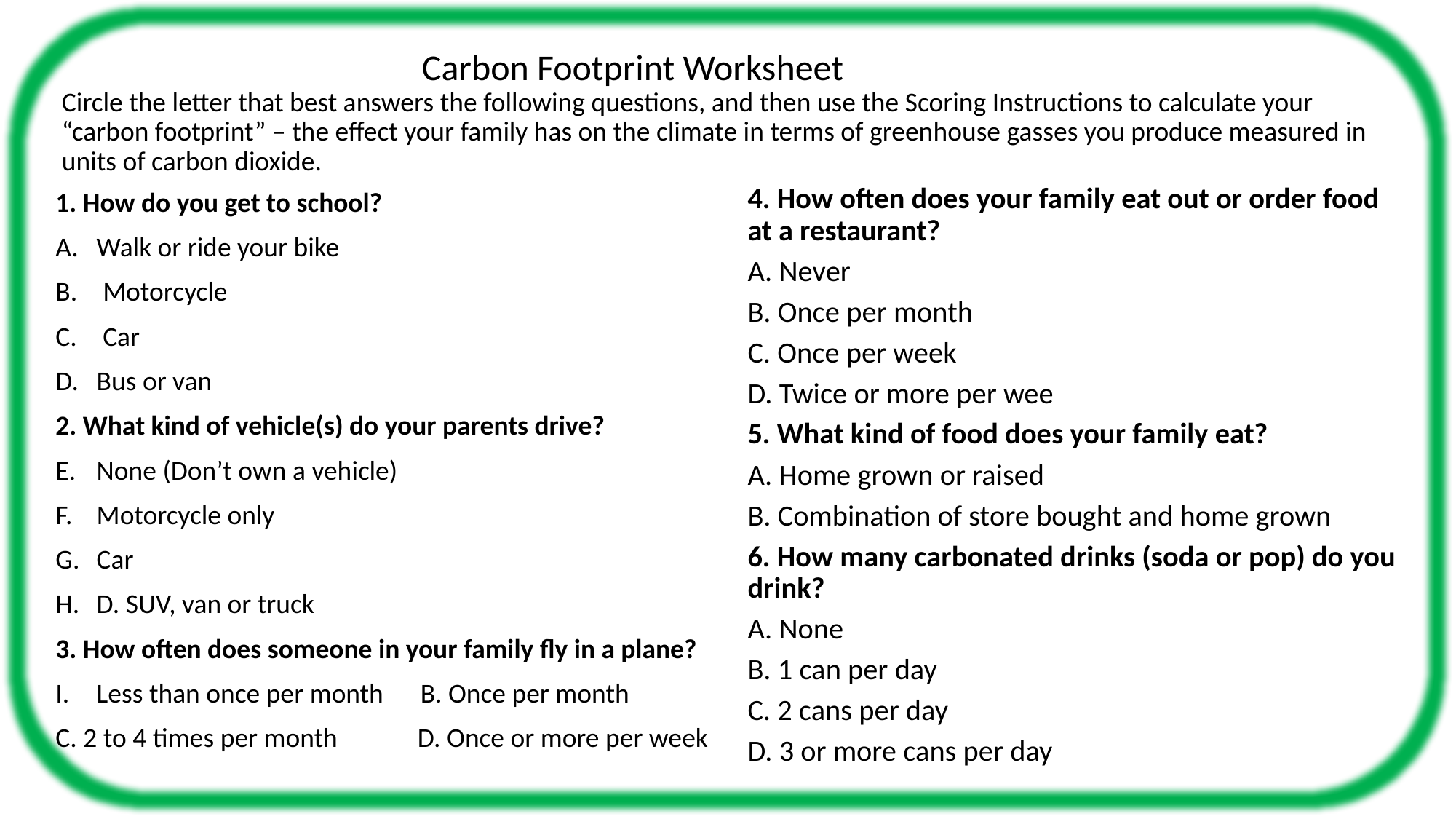

# Carbon Footprint Worksheet Circle the letter that best answers the following questions, and then use the Scoring Instructions to calculate your “carbon footprint” – the effect your family has on the climate in terms of greenhouse gasses you produce measured in units of carbon dioxide.
4. How often does your family eat out or order food at a restaurant?
A. Never
B. Once per month
C. Once per week
D. Twice or more per wee
5. What kind of food does your family eat?
A. Home grown or raised
B. Combination of store bought and home grown
6. How many carbonated drinks (soda or pop) do you drink?
A. None
B. 1 can per day
C. 2 cans per day
D. 3 or more cans per day

1. How do you get to school?
Walk or ride your bike
 Motorcycle
 Car
Bus or van
2. What kind of vehicle(s) do your parents drive?
None (Don’t own a vehicle)
Motorcycle only
Car
D. SUV, van or truck
3. How often does someone in your family fly in a plane?
Less than once per month      B. Once per month
C. 2 to 4 times per month             D. Once or more per week